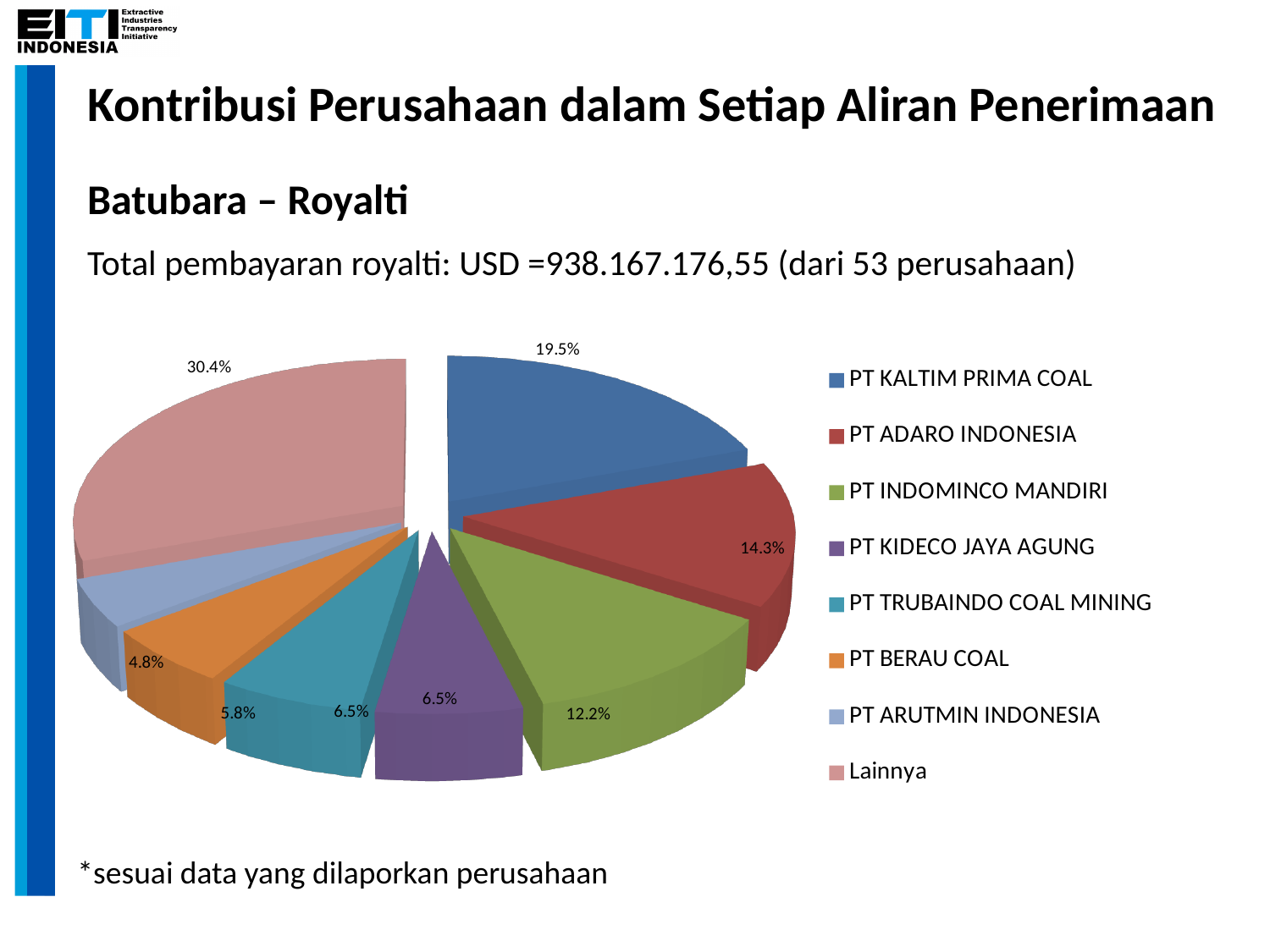

Kontribusi Perusahaan dalam Setiap Aliran Penerimaan
Batubara – Royalti

Total pembayaran royalti: USD =938.167.176,55 (dari 53 perusahaan)

[unsupported chart]

*sesuai data yang dilaporkan perusahaan